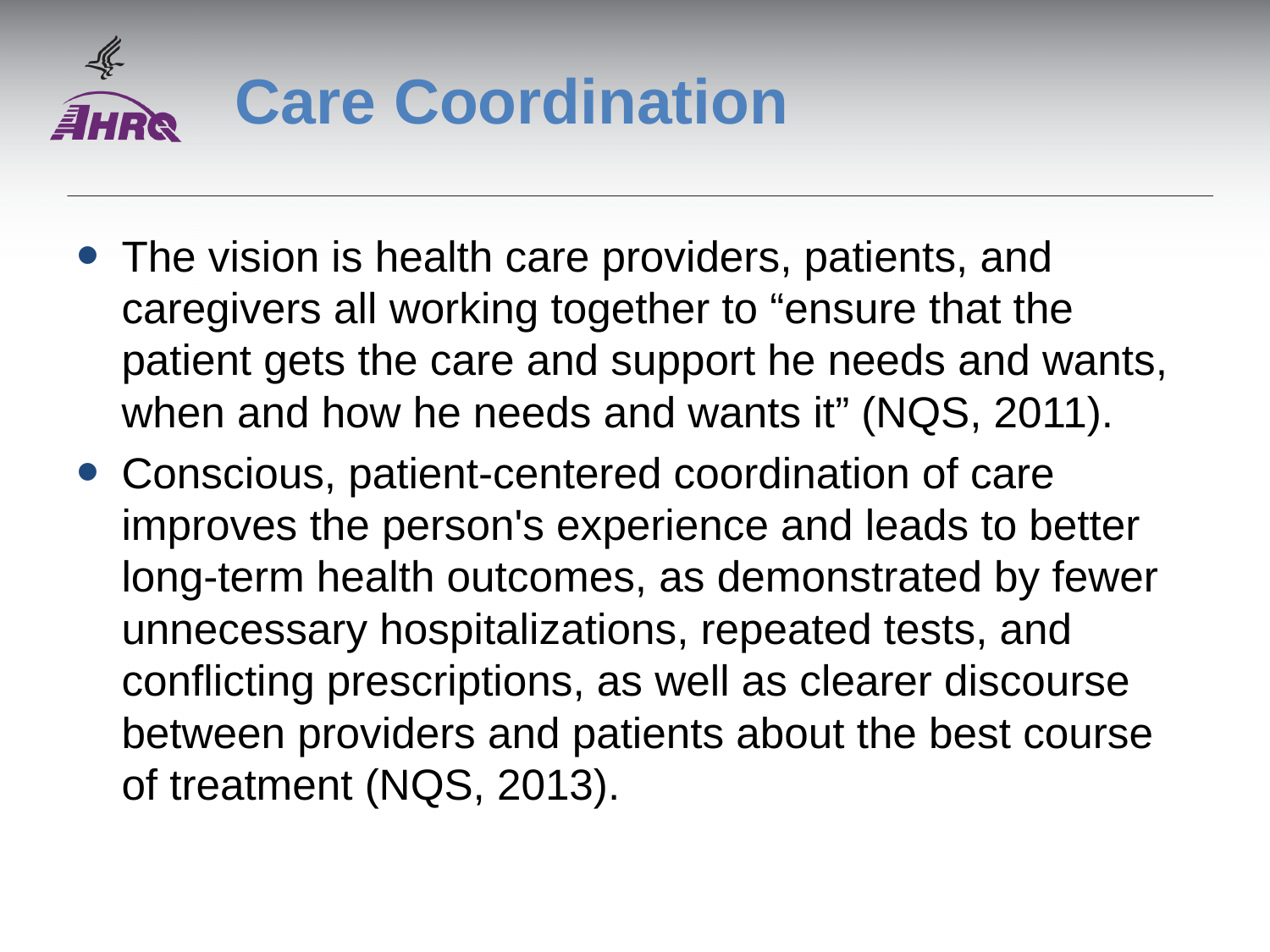

# Care Coordination
The vision is health care providers, patients, and caregivers all working together to “ensure that the patient gets the care and support he needs and wants, when and how he needs and wants it” (NQS, 2011).
Conscious, patient-centered coordination of care improves the person's experience and leads to better long-term health outcomes, as demonstrated by fewer unnecessary hospitalizations, repeated tests, and conflicting prescriptions, as well as clearer discourse between providers and patients about the best course of treatment (NQS, 2013).